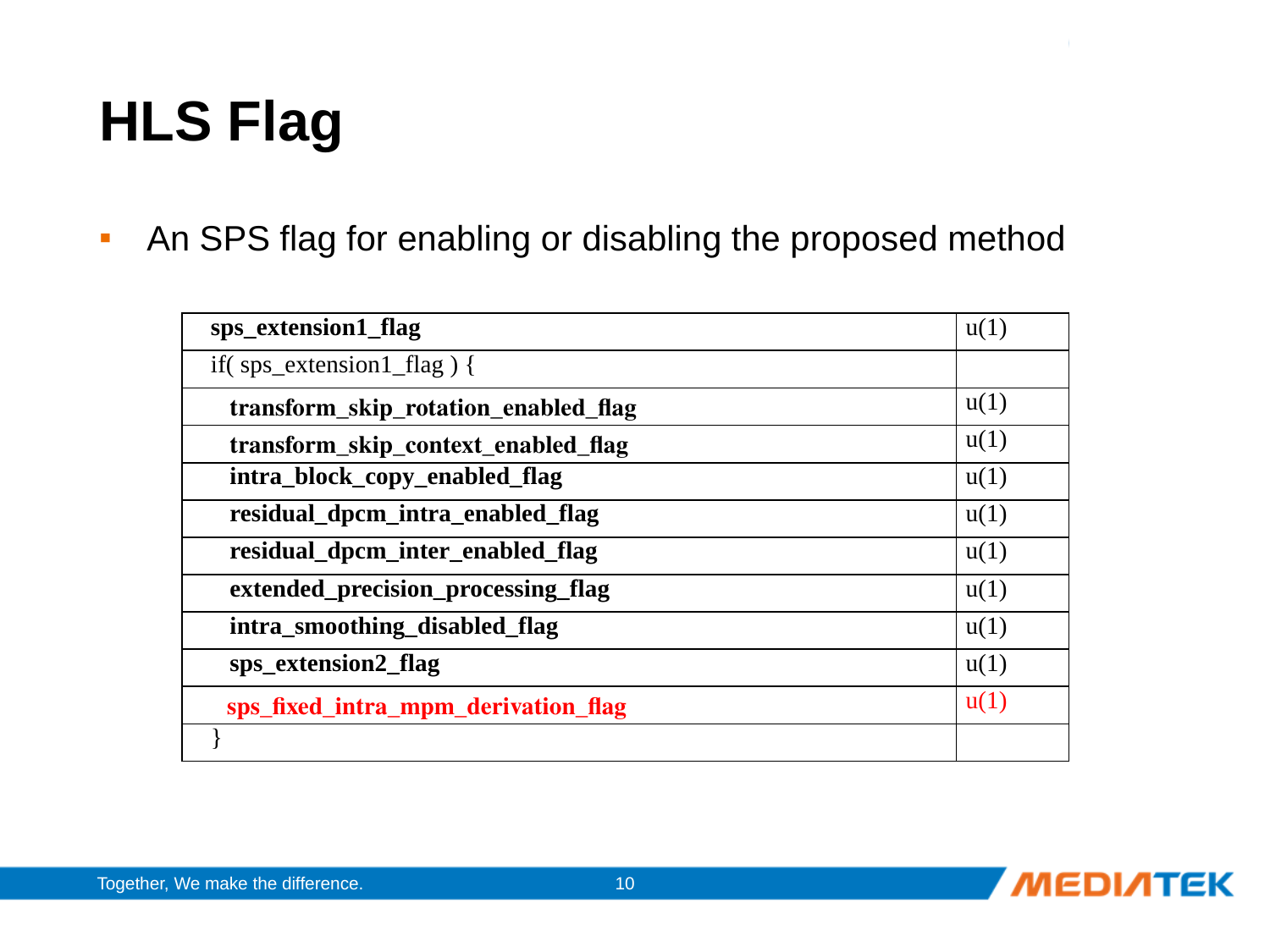

# HLS Flag
An SPS flag for enabling or disabling the proposed method

| sps\_extension1\_flag | u(1) |
| --- | --- |
| if( sps\_extension1\_flag ) { |  |
| transform\_skip\_rotation\_enabled\_flag | u(1) |
| transform\_skip\_context\_enabled\_flag | u(1) |
| intra\_block\_copy\_enabled\_flag | u(1) |
| residual\_dpcm\_intra\_enabled\_flag | u(1) |
| residual\_dpcm\_inter\_enabled\_flag | u(1) |
| extended\_precision\_processing\_flag | u(1) |
| intra\_smoothing\_disabled\_flag | u(1) |
| sps\_extension2\_flag | u(1) |
| sps\_fixed\_intra\_mpm\_derivation\_flag | u(1) |
| } |  |
10